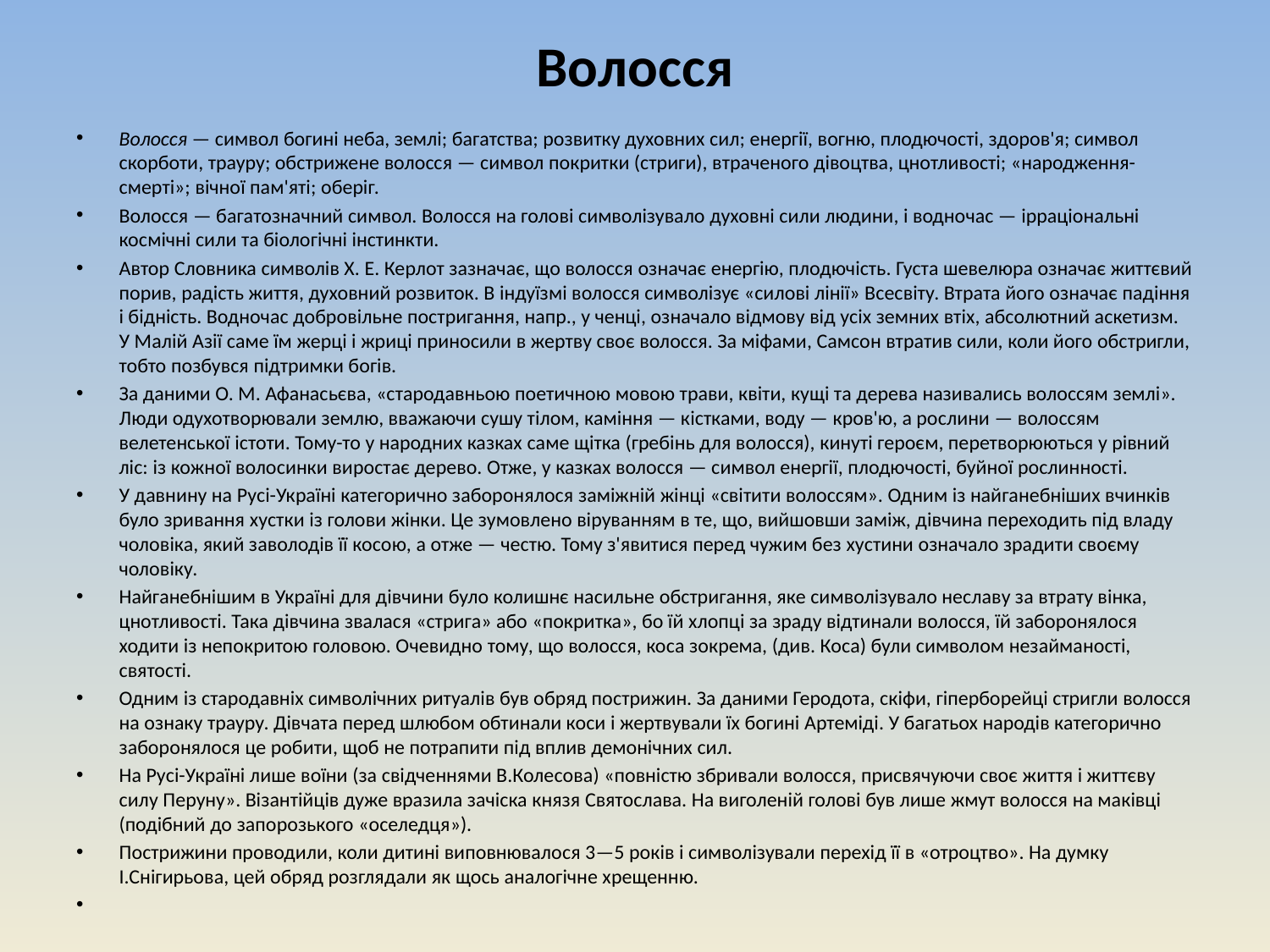

# Волосся
Волосся — символ богині неба, землі; багатства; розвитку духовних сил; енергії, вогню, плодючості, здоров'я; символ скорботи, трауру; обстрижене волосся — символ покритки (стриги), втраченого дівоцтва, цнотливості; «народження-смерті»; вічної пам'яті; оберіг.
Волосся — багатозначний символ. Волосся на голові символізувало духовні сили людини, і водночас — ірраціональні космічні сили та біологічні інстинкти.
Автор Словника символів Х. Е. Керлот зазначає, що волосся означає енергію, плодючість. Густа шевелюра означає життєвий порив, радість життя, духовний розвиток. В індуїзмі волосся символізує «силові лінії» Всесвіту. Втрата його означає падіння і бідність. Водночас добровільне постригання, напр., у ченці, означало відмову від усіх земних втіх, абсолютний аскетизм. У Малій Азії саме їм жерці і жриці приносили в жертву своє волосся. За міфами, Самсон втратив сили, коли його обстригли, тобто позбувся підтримки богів.
За даними О. М. Афанасьєва, «стародавньою поетичною мовою трави, квіти, кущі та дерева називались волоссям землі». Люди одухотворювали землю, вважаючи сушу тілом, каміння — кістками, воду — кров'ю, а рослини — волоссям велетенської істоти. Тому-то у народних казках саме щітка (гребінь для волосся), кинуті героєм, перетворюються у рівний ліс: із кожної волосинки виростає дерево. Отже, у казках волосся — символ енергії, плодючості, буйної рослинності.
У давнину на Русі-Україні категорично заборонялося заміжній жінці «світити волоссям». Одним із найганебніших вчинків було зривання хустки із голови жінки. Це зумовлено віруванням в те, що, вийшовши заміж, дівчина переходить під владу чоловіка, який заволодів її косою, а отже — честю. Тому з'явитися перед чужим без хустини означало зрадити своєму чоловіку.
Найганебнішим в Україні для дівчини було колишнє насильне обстригання, яке символізувало неславу за втрату вінка, цнотливості. Така дівчина звалася «стрига» або «покритка», бо їй хлопці за зраду відтинали волосся, їй заборонялося ходити із непокритою головою. Очевидно тому, що волосся, коса зокрема, (див. Коса) були символом незайманості, святості.
Одним із стародавніх символічних ритуалів був обряд пострижин. За даними Геродота, скіфи, гіперборейці стригли волосся на ознаку трауру. Дівчата перед шлюбом обтинали коси і жертвували їх богині Артеміді. У багатьох народів категорично заборонялося це робити, щоб не потрапити під вплив демонічних сил.
На Русі-Україні лише воїни (за свідченнями В.Колесова) «повністю збривали волосся, присвячуючи своє життя і життєву силу Перуну». Візантійців дуже вразила зачіска князя Святослава. На виголеній голові був лише жмут волосся на маківці (подібний до запорозького «оселедця»).
Пострижини проводили, коли дитині виповнювалося 3—5 років і символізували перехід її в «отроцтво». На думку І.Снігирьова, цей обряд розглядали як щось аналогічне хрещенню.